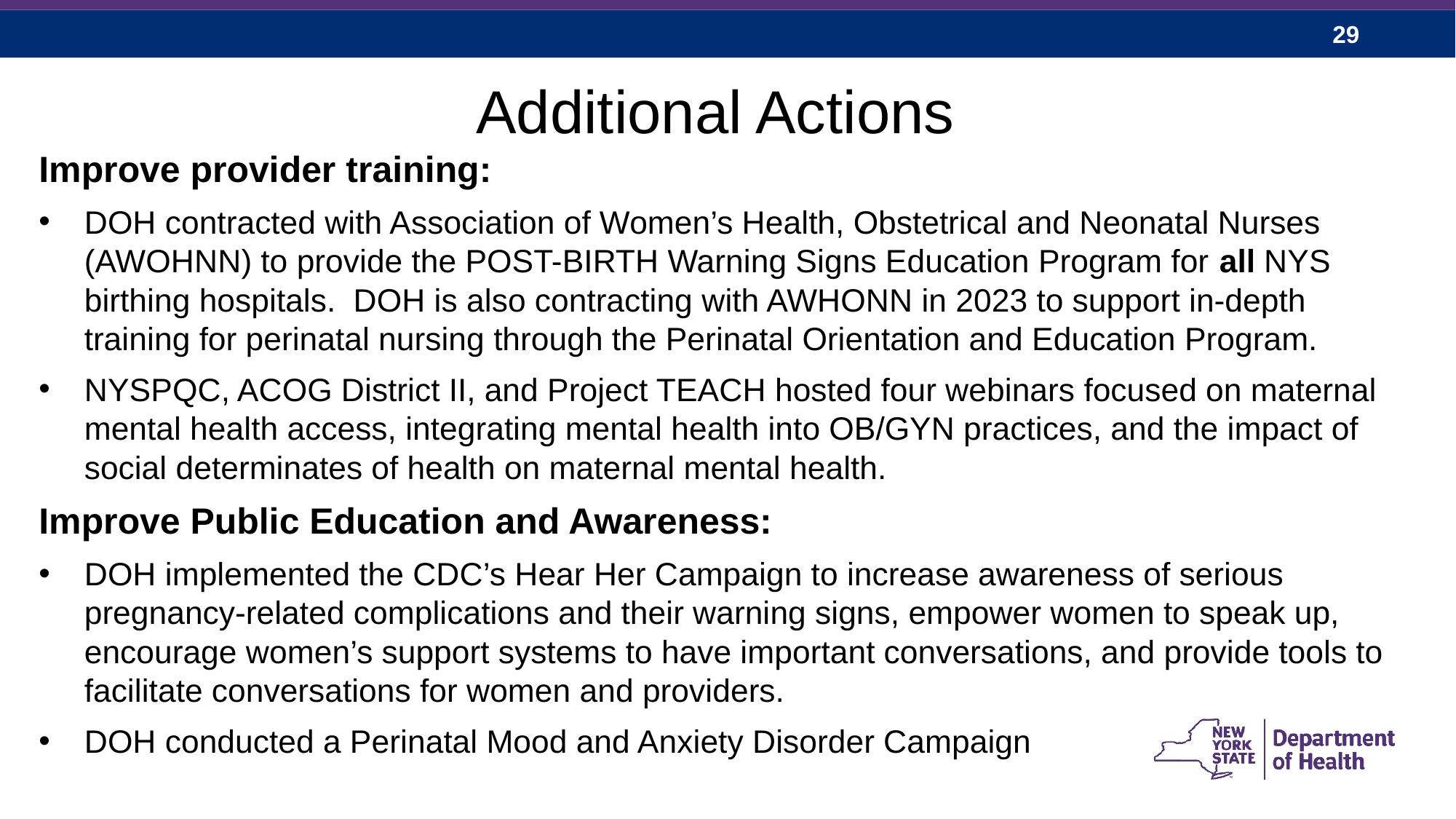

Additional Actions
Improve provider training:
DOH contracted with Association of Women’s Health, Obstetrical and Neonatal Nurses (AWOHNN) to provide the POST-BIRTH Warning Signs Education Program for all NYS birthing hospitals.  DOH is also contracting with AWHONN in 2023 to support in-depth training for perinatal nursing through the Perinatal Orientation and Education Program.
NYSPQC, ACOG District II, and Project TEACH hosted four webinars focused on maternal mental health access, integrating mental health into OB/GYN practices, and the impact of social determinates of health on maternal mental health.
Improve Public Education and Awareness:
DOH implemented the CDC’s Hear Her Campaign to increase awareness of serious pregnancy-related complications and their warning signs, empower women to speak up, encourage women’s support systems to have important conversations, and provide tools to facilitate conversations for women and providers.
DOH conducted a Perinatal Mood and Anxiety Disorder Campaign